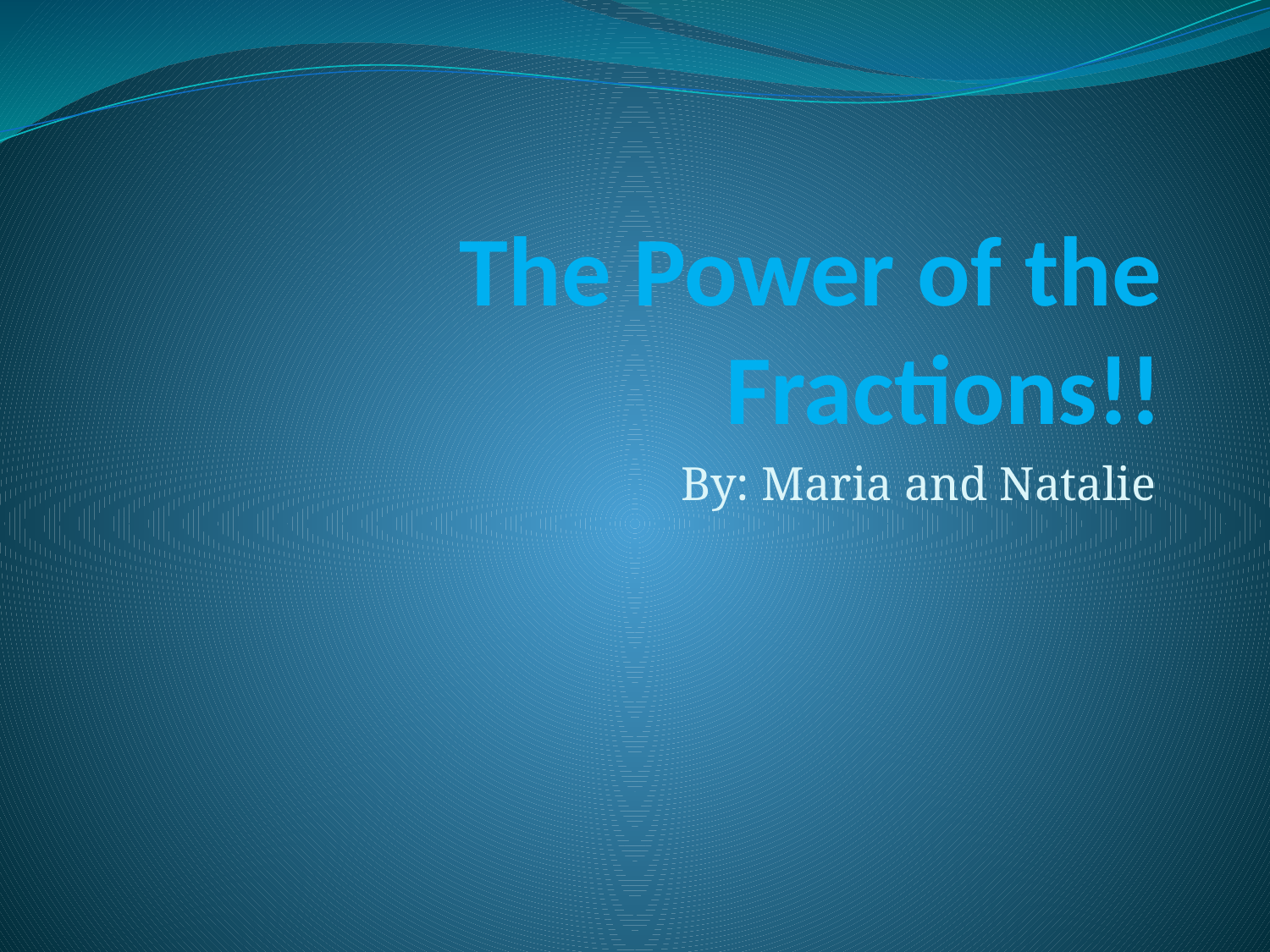

# The Power of the Fractions!!

By: Maria and Natalie